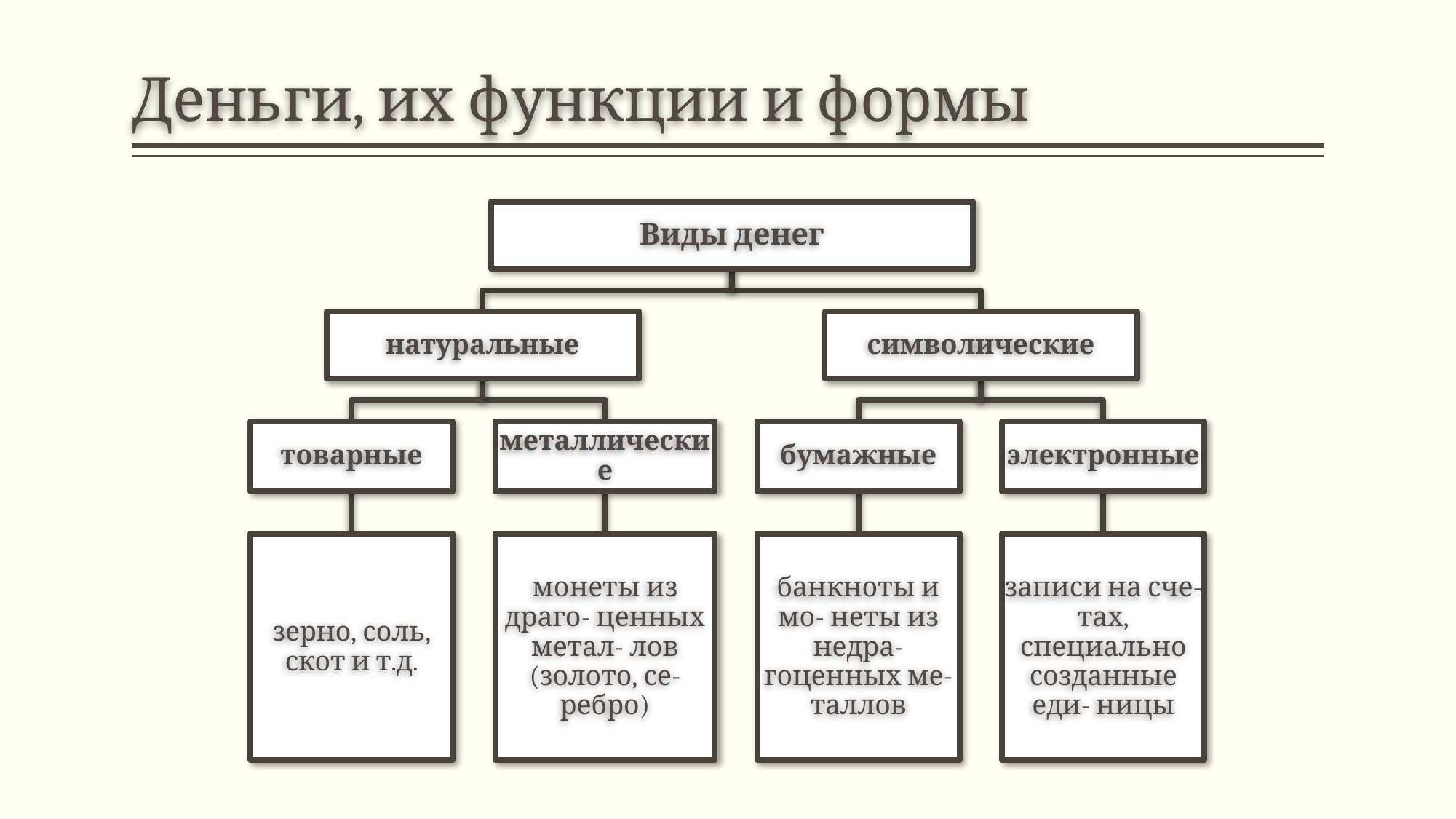

# Деньги, их функции и формы

Виды денег

натуральные

символические

товарные

металлические

бумажные

электронные

зерно, соль, скот и т.д.

монеты из драго- ценных метал- лов (золото, се- ребро)

банкноты и мо- неты из недра- гоценных ме- таллов

записи на сче- тах, специально созданные еди- ницы